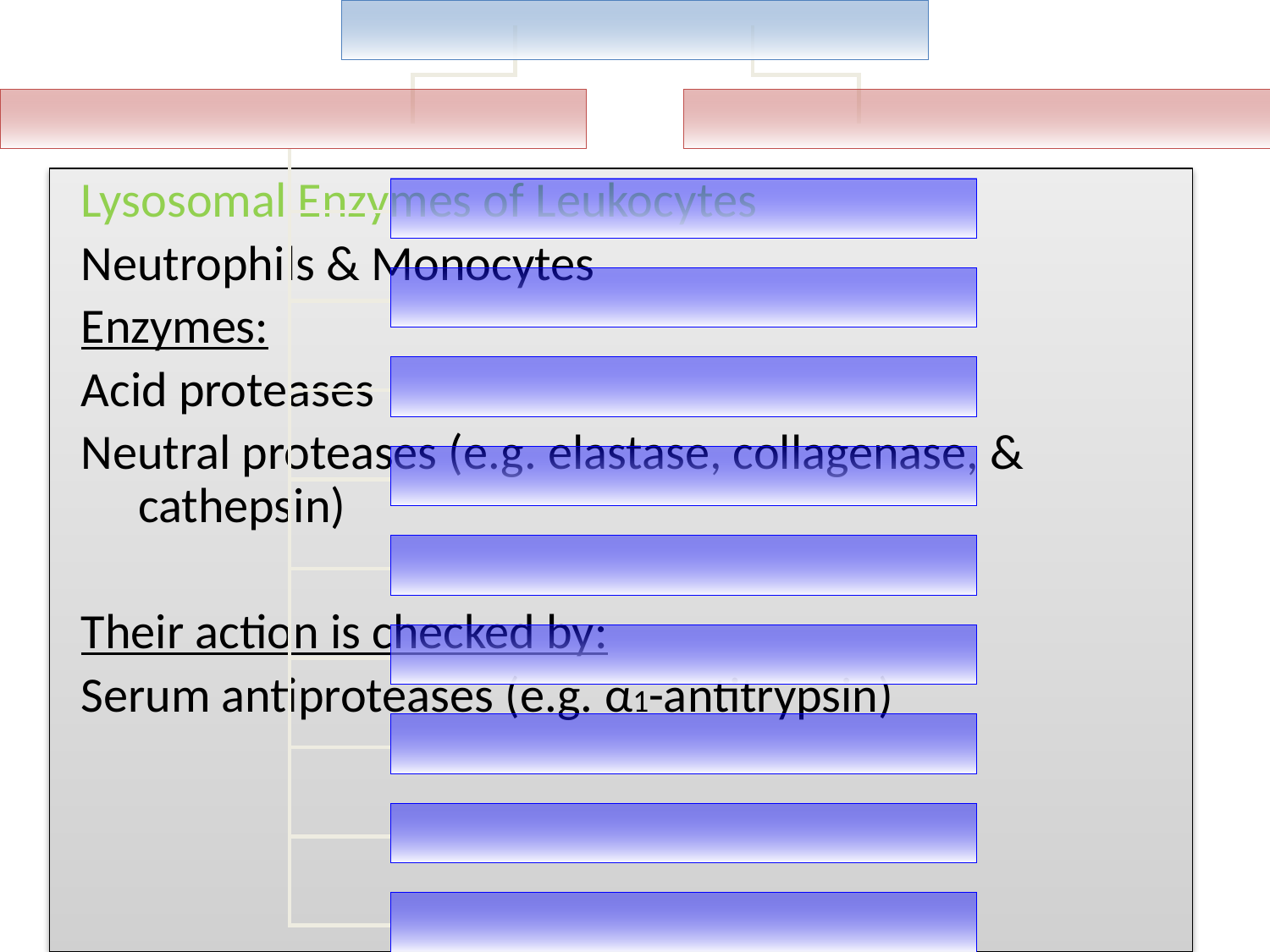

Lysosomal Enzymes of Leukocytes
Neutrophils & Monocytes
Enzymes:
Acid proteases
Neutral proteases (e.g. elastase, collagenase, & cathepsin)

Their action is checked by:
Serum antiproteases (e.g. α1-antitrypsin)